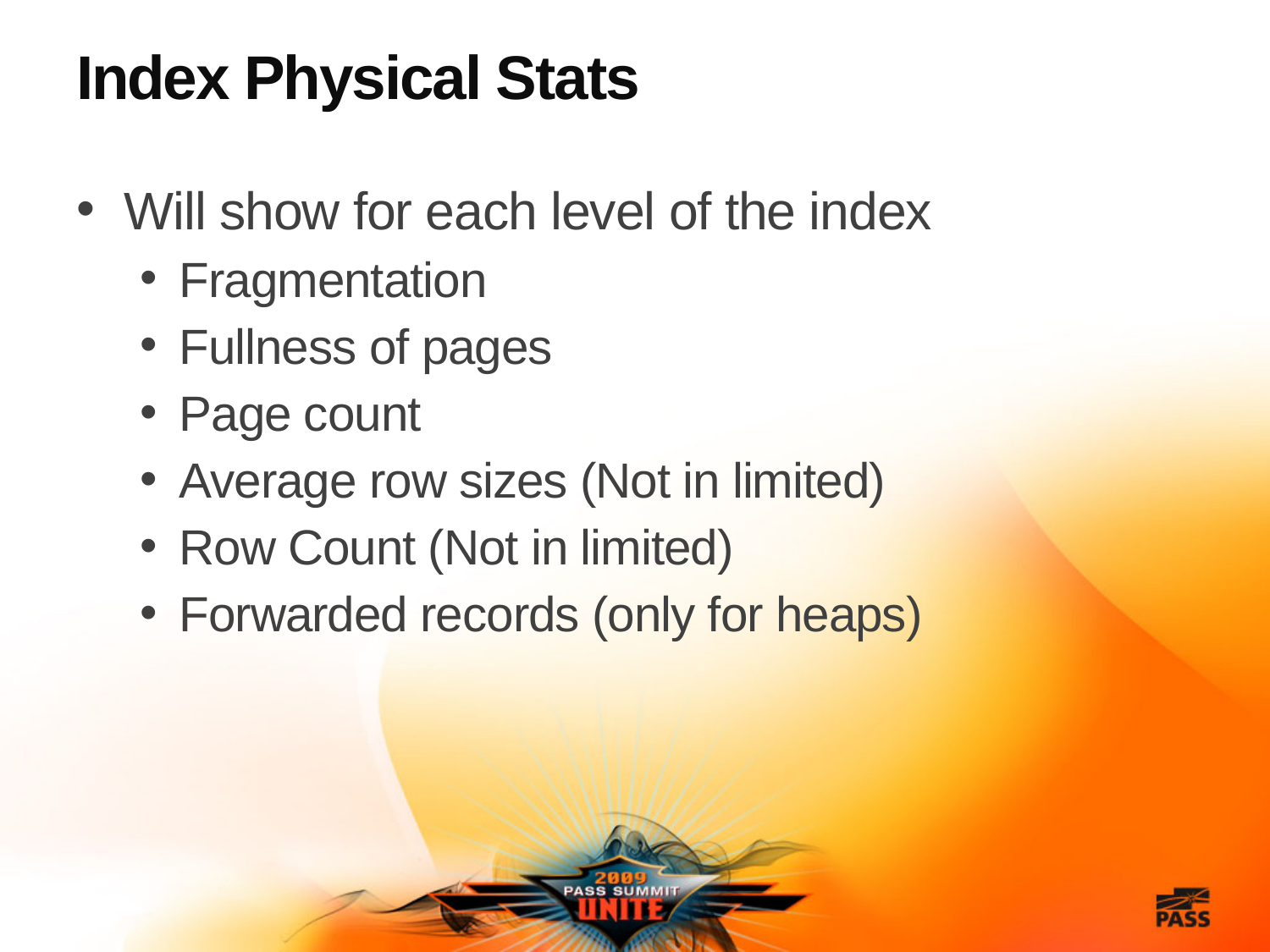

# Index Physical Stats
Will show for each level of the index
Fragmentation
Fullness of pages
Page count
Average row sizes (Not in limited)
Row Count (Not in limited)
Forwarded records (only for heaps)